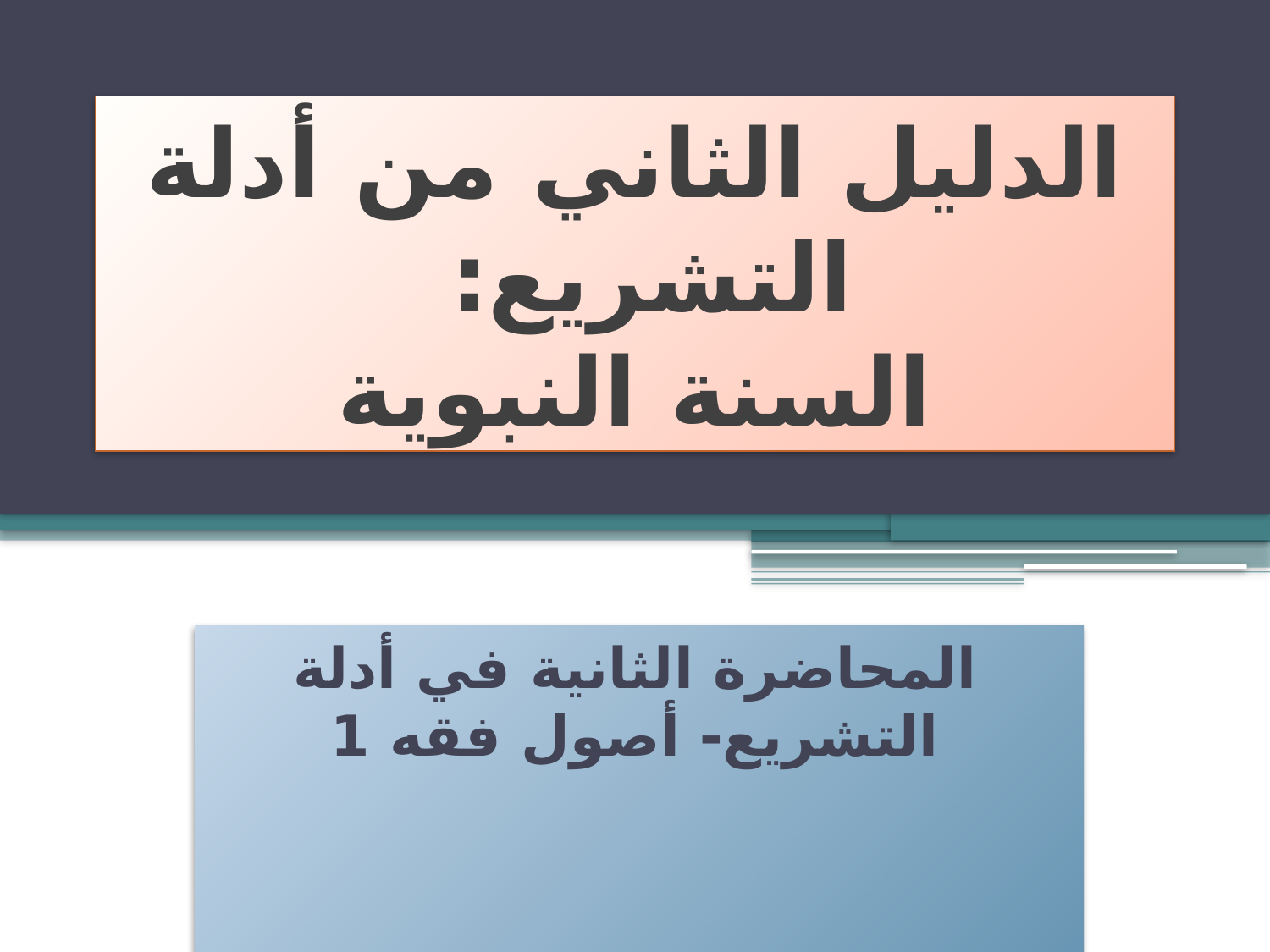

# الدليل الثاني من أدلة التشريع: السنة النبوية
المحاضرة الثانية في أدلة التشريع- أصول فقه 1